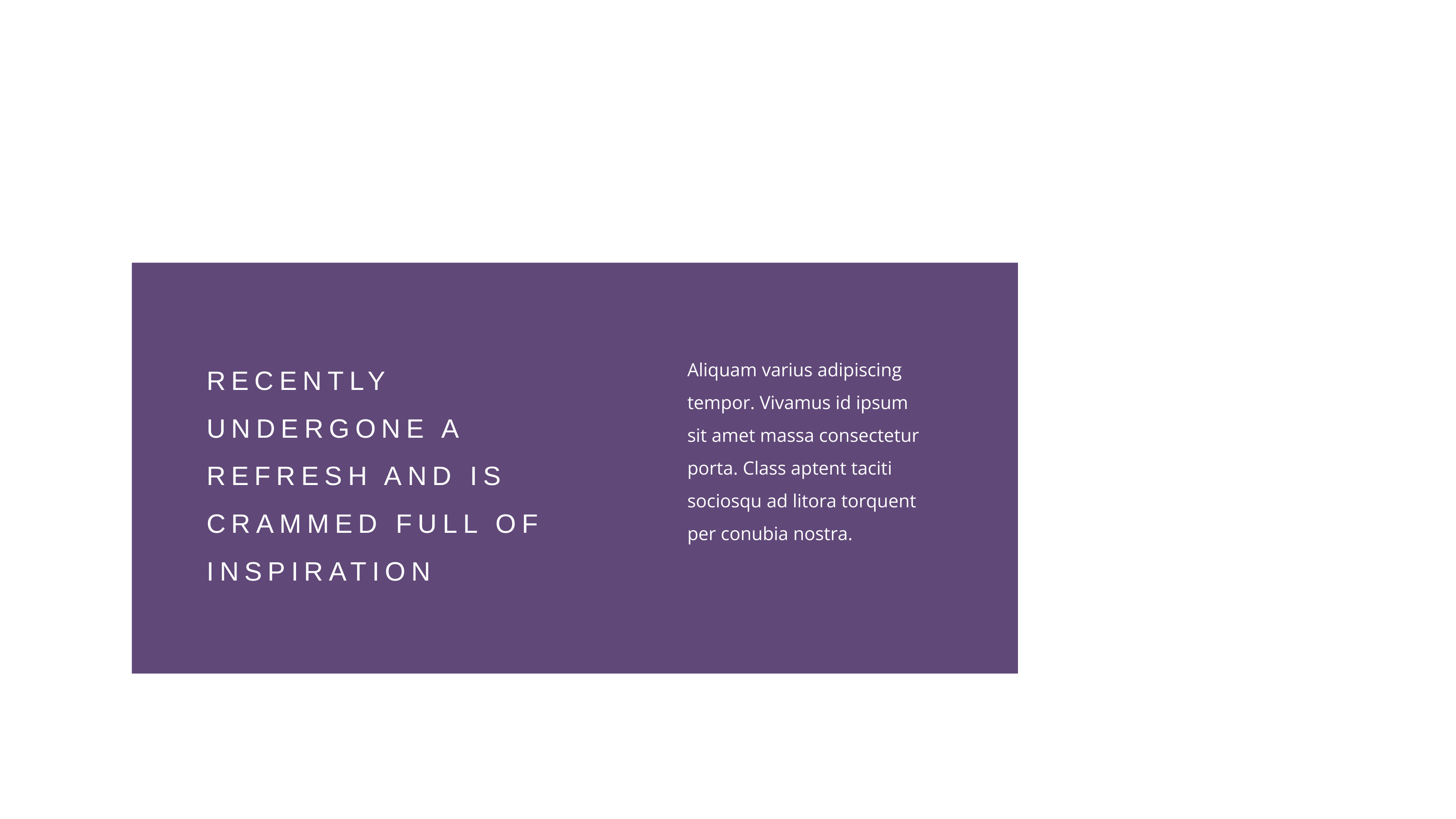

RECENTLY UNDERGONE A REFRESH AND IS CRAMMED FULL OF INSPIRATION
Aliquam varius adipiscing tempor. Vivamus id ipsum sit amet massa consectetur porta. Class aptent taciti sociosqu ad litora torquent per conubia nostra.